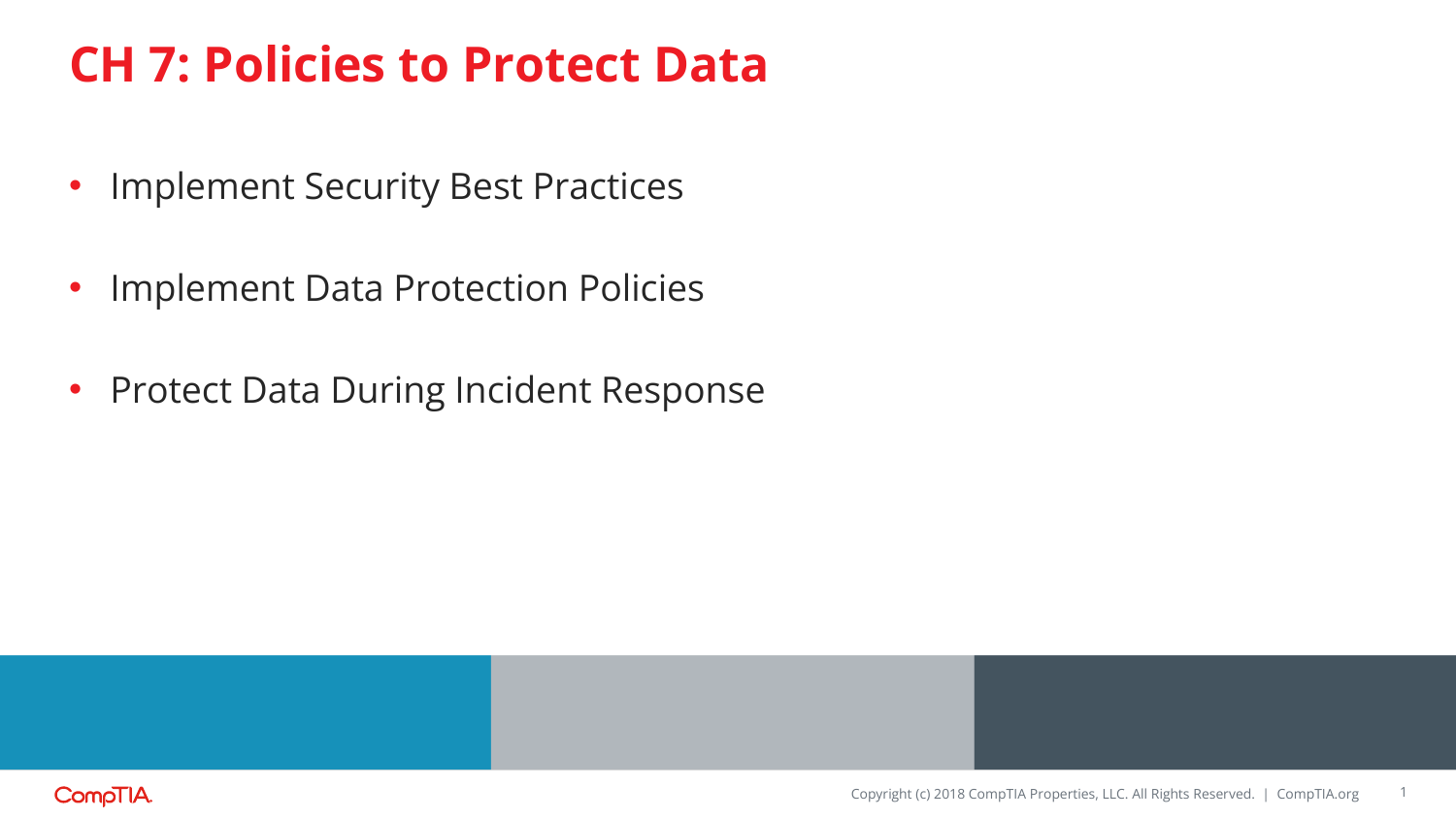

# CH 7: Policies to Protect Data
Implement Security Best Practices

Implement Data Protection Policies

Protect Data During Incident Response
1